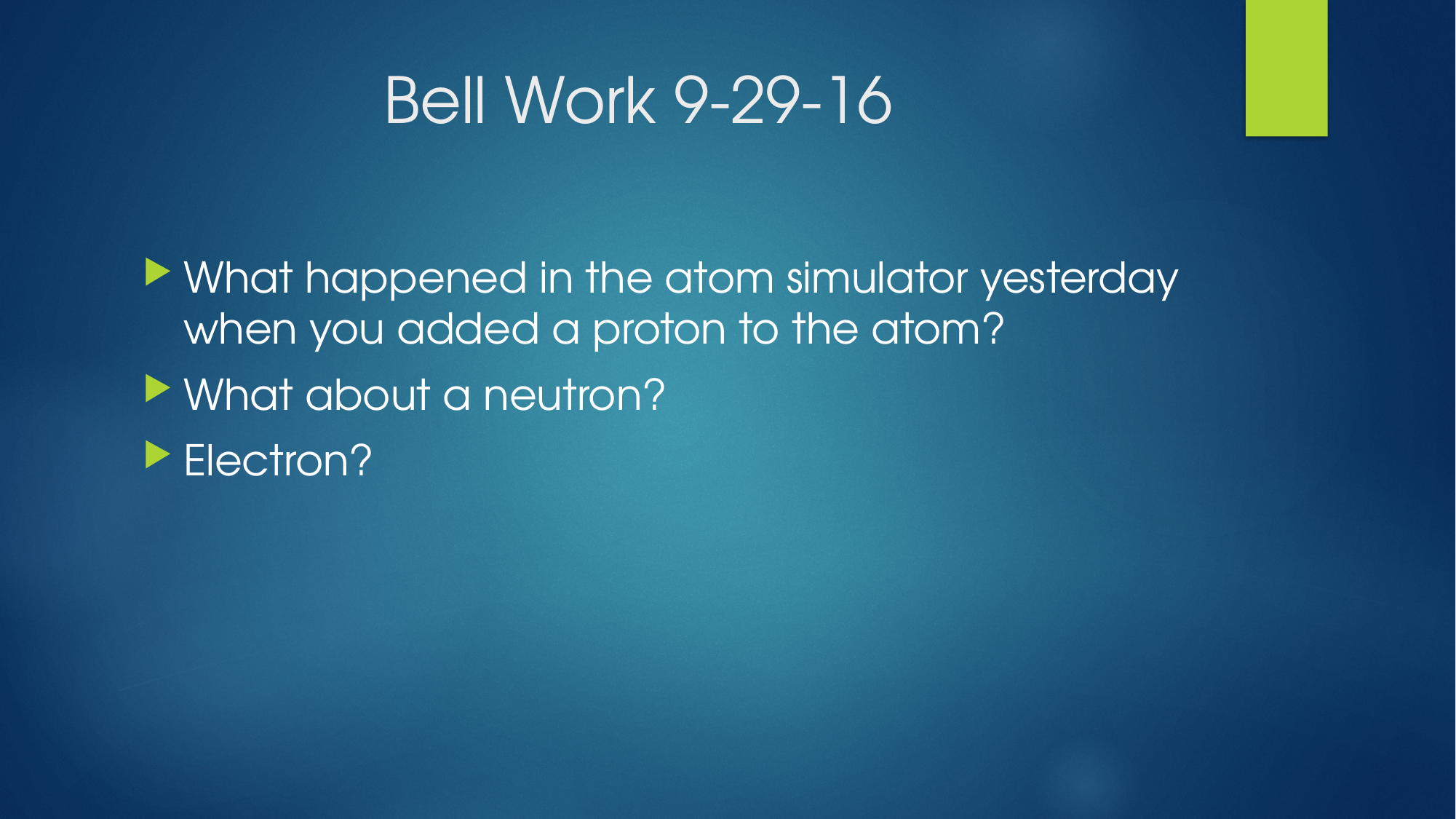

# Bell Work 9-29-16
What happened in the atom simulator yesterday when you added a proton to the atom?
What about a neutron?
Electron?